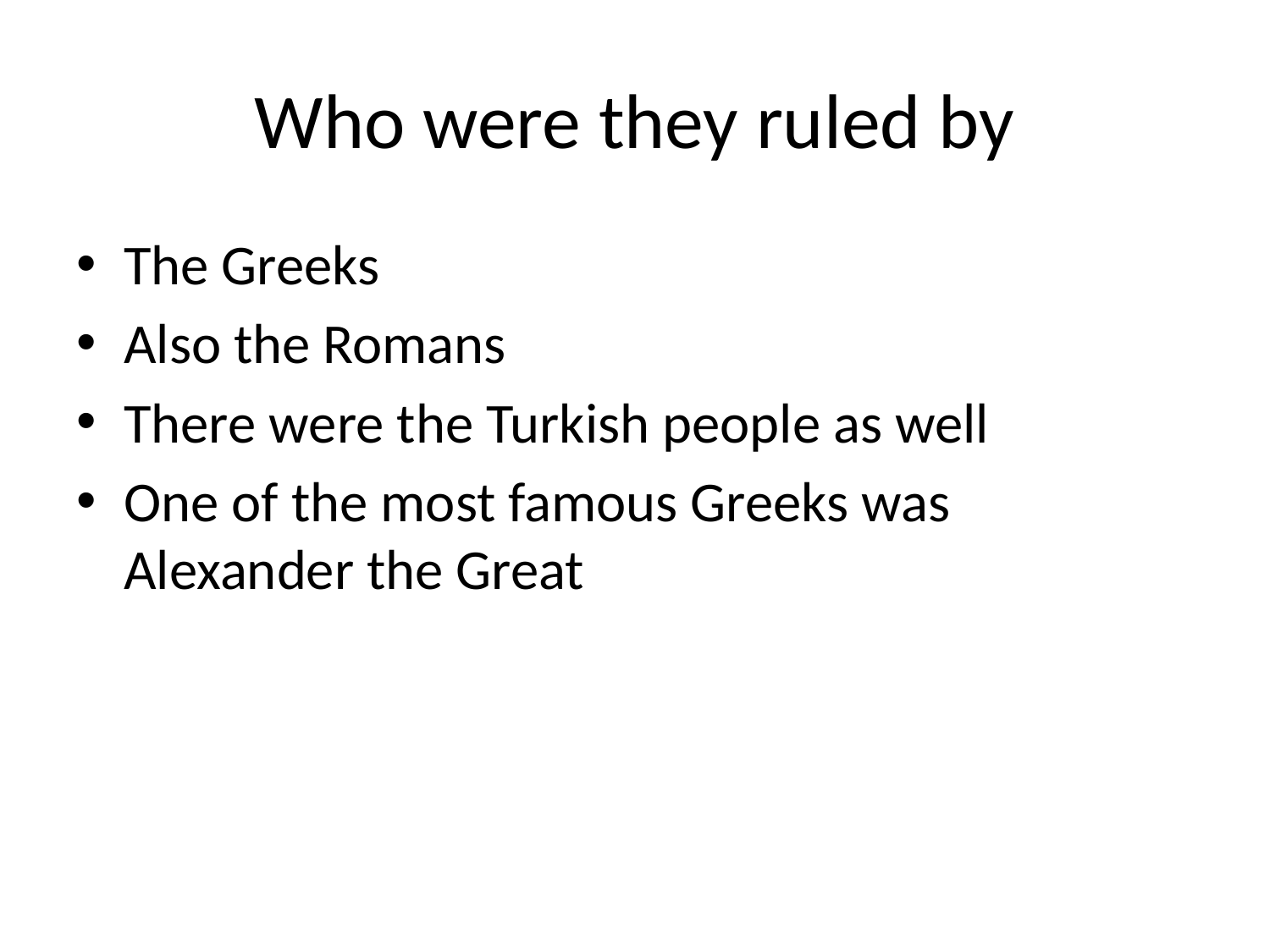

# Who were they ruled by
The Greeks
Also the Romans
There were the Turkish people as well
One of the most famous Greeks was Alexander the Great